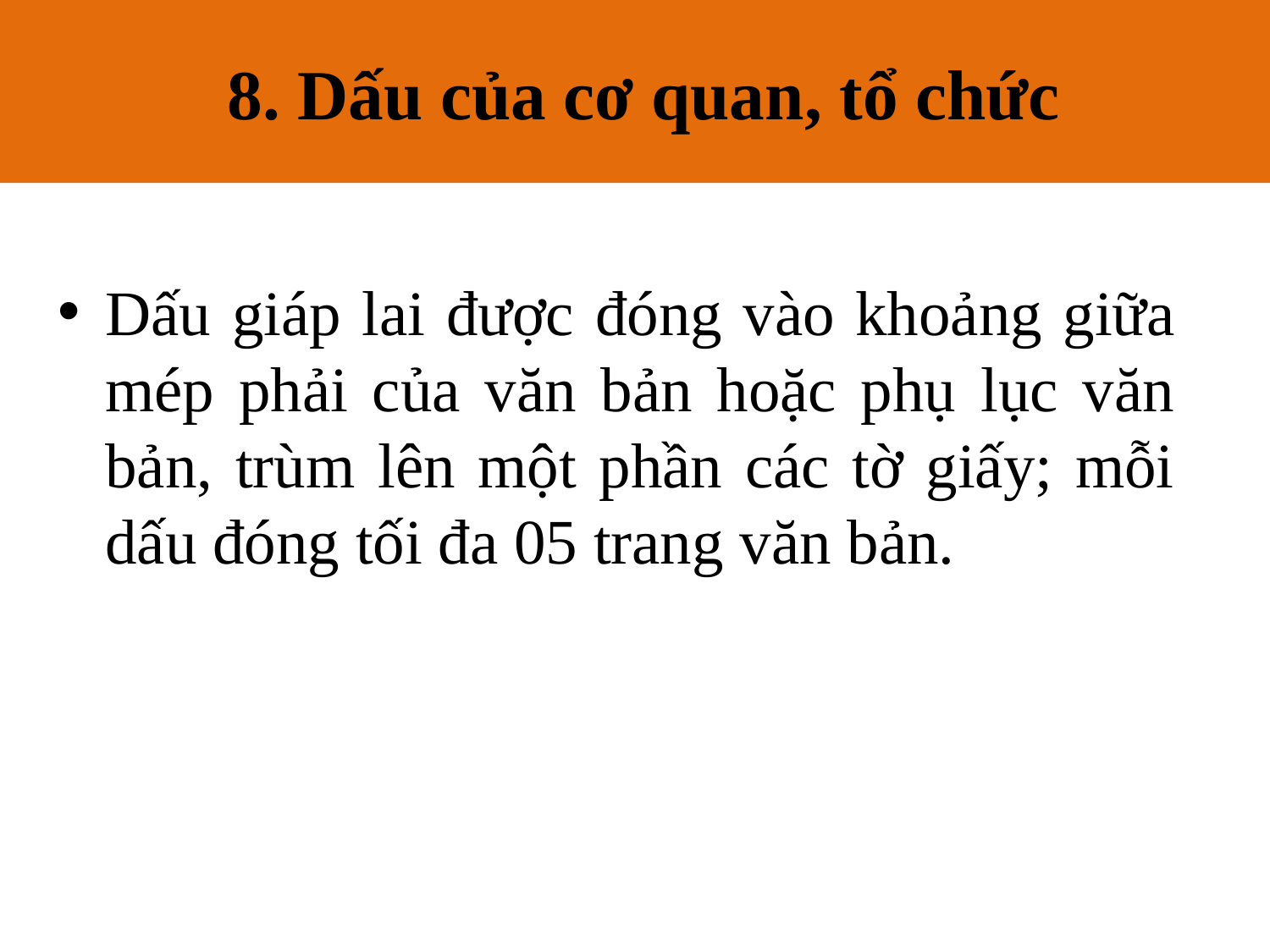

8. Dấu của cơ quan, tổ chức
# 88. Dấu của cơ quan, tổ chức. Dấu của cơ quan, tổ chức
Dấu giáp lai được đóng vào khoảng giữa mép phải của văn bản hoặc phụ lục văn bản, trùm lên một phần các tờ giấy; mỗi dấu đóng tối đa 05 trang văn bản.